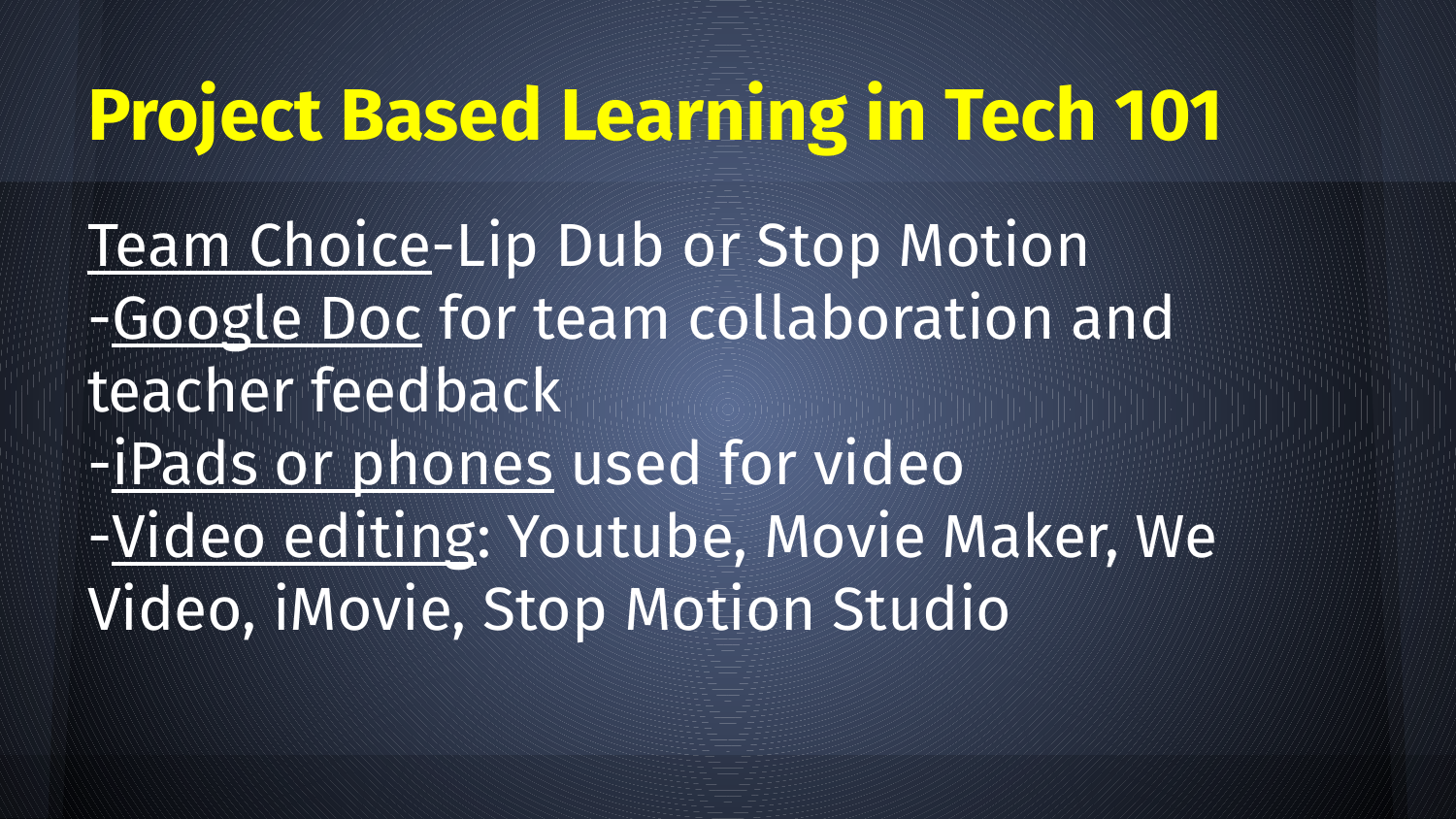

# Project Based Learning in Tech 101
Team Choice-Lip Dub or Stop Motion
-Google Doc for team collaboration and teacher feedback
-iPads or phones used for video
-Video editing: Youtube, Movie Maker, We Video, iMovie, Stop Motion Studio